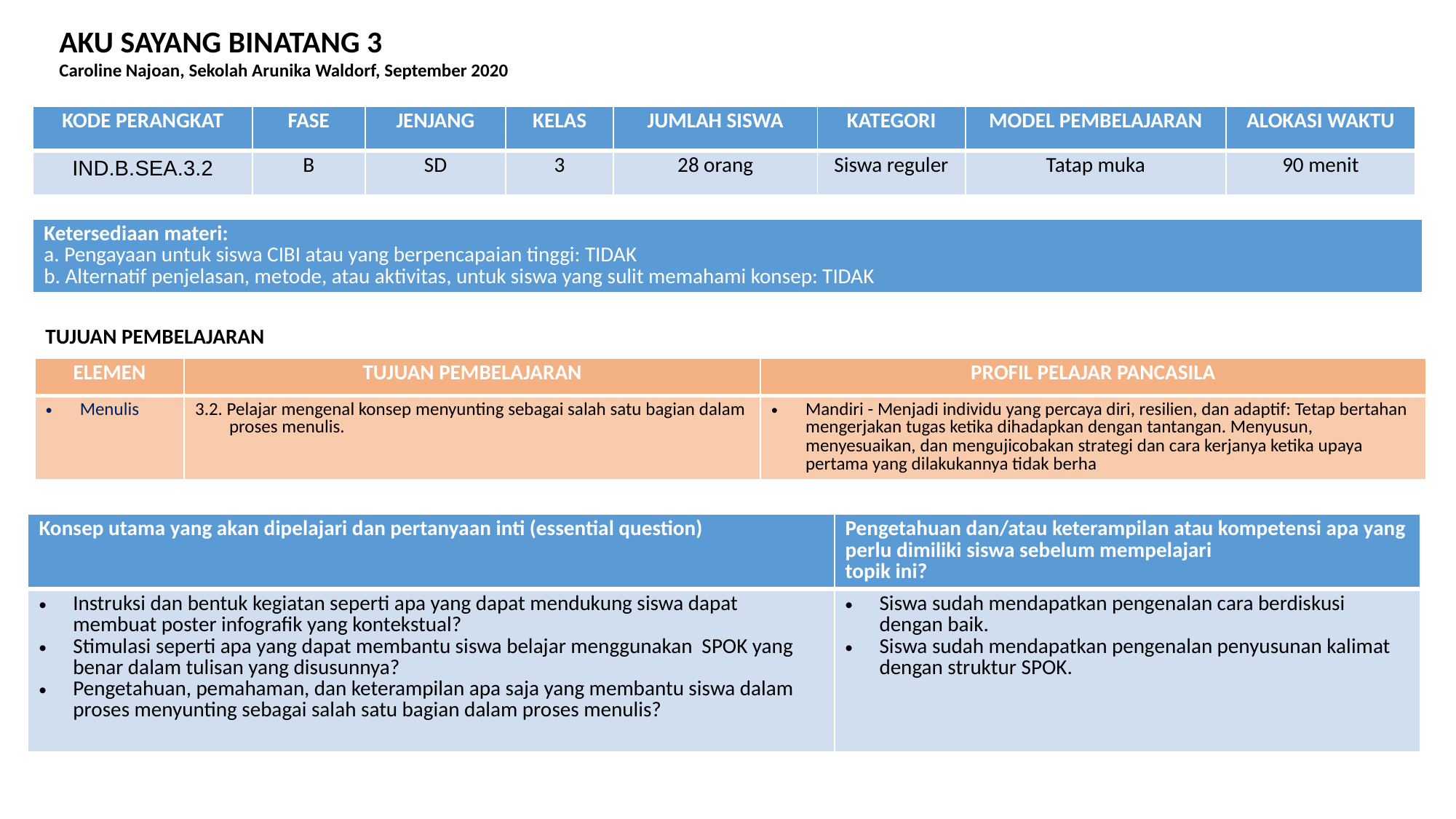

AKU SAYANG BINATANG 3
Caroline Najoan, Sekolah Arunika Waldorf, September 2020

| KODE PERANGKAT | FASE | JENJANG | KELAS | JUMLAH SISWA | KATEGORI | MODEL PEMBELAJARAN | ALOKASI WAKTU |
| --- | --- | --- | --- | --- | --- | --- | --- |
| IND.B.SEA.3.2 | B | SD | 3 | 28 orang | Siswa reguler | Tatap muka | 90 menit |
| Ketersediaan materi: a. Pengayaan untuk siswa CIBI atau yang berpencapaian tinggi: TIDAK b. Alternatif penjelasan, metode, atau aktivitas, untuk siswa yang sulit memahami konsep: TIDAK |
| --- |
TUJUAN PEMBELAJARAN
| ELEMEN | TUJUAN PEMBELAJARAN | PROFIL PELAJAR PANCASILA |
| --- | --- | --- |
| Menulis | 3.2. Pelajar mengenal konsep menyunting sebagai salah satu bagian dalam proses menulis. | Mandiri - Menjadi individu yang percaya diri, resilien, dan adaptif: Tetap bertahan mengerjakan tugas ketika dihadapkan dengan tantangan. Menyusun, menyesuaikan, dan mengujicobakan strategi dan cara kerjanya ketika upaya pertama yang dilakukannya tidak berha |
| Konsep utama yang akan dipelajari dan pertanyaan inti (essential question) | Pengetahuan dan/atau keterampilan atau kompetensi apa yang perlu dimiliki siswa sebelum mempelajari topik ini? |
| --- | --- |
| Instruksi dan bentuk kegiatan seperti apa yang dapat mendukung siswa dapat membuat poster infografik yang kontekstual? Stimulasi seperti apa yang dapat membantu siswa belajar menggunakan SPOK yang benar dalam tulisan yang disusunnya? Pengetahuan, pemahaman, dan keterampilan apa saja yang membantu siswa dalam proses menyunting sebagai salah satu bagian dalam proses menulis? | Siswa sudah mendapatkan pengenalan cara berdiskusi dengan baik. Siswa sudah mendapatkan pengenalan penyusunan kalimat dengan struktur SPOK. |